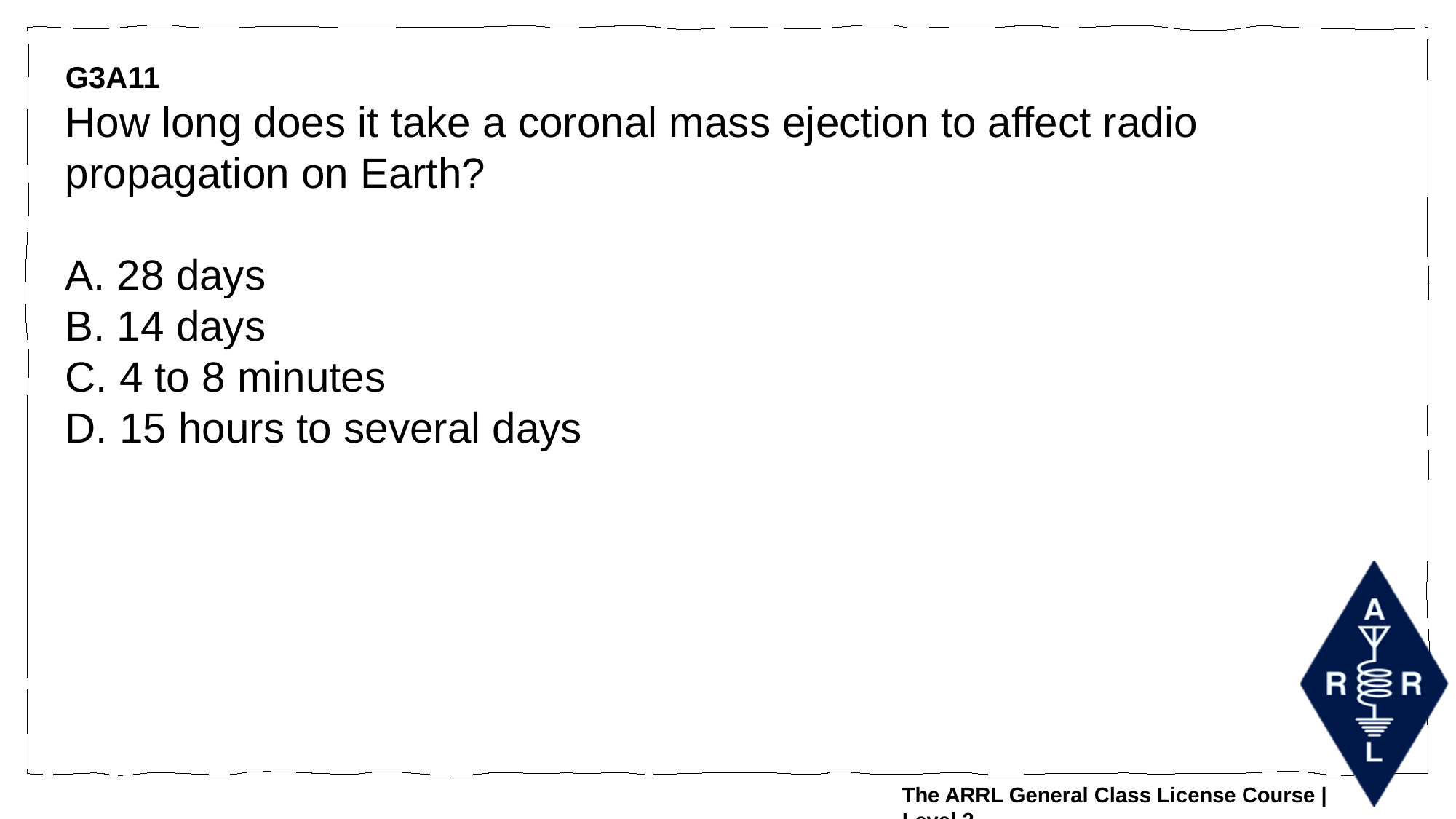

G3A11
How long does it take a coronal mass ejection to affect radio propagation on Earth?

A. 28 days
B. 14 days
C. 4 to 8 minutes
D. 15 hours to several days